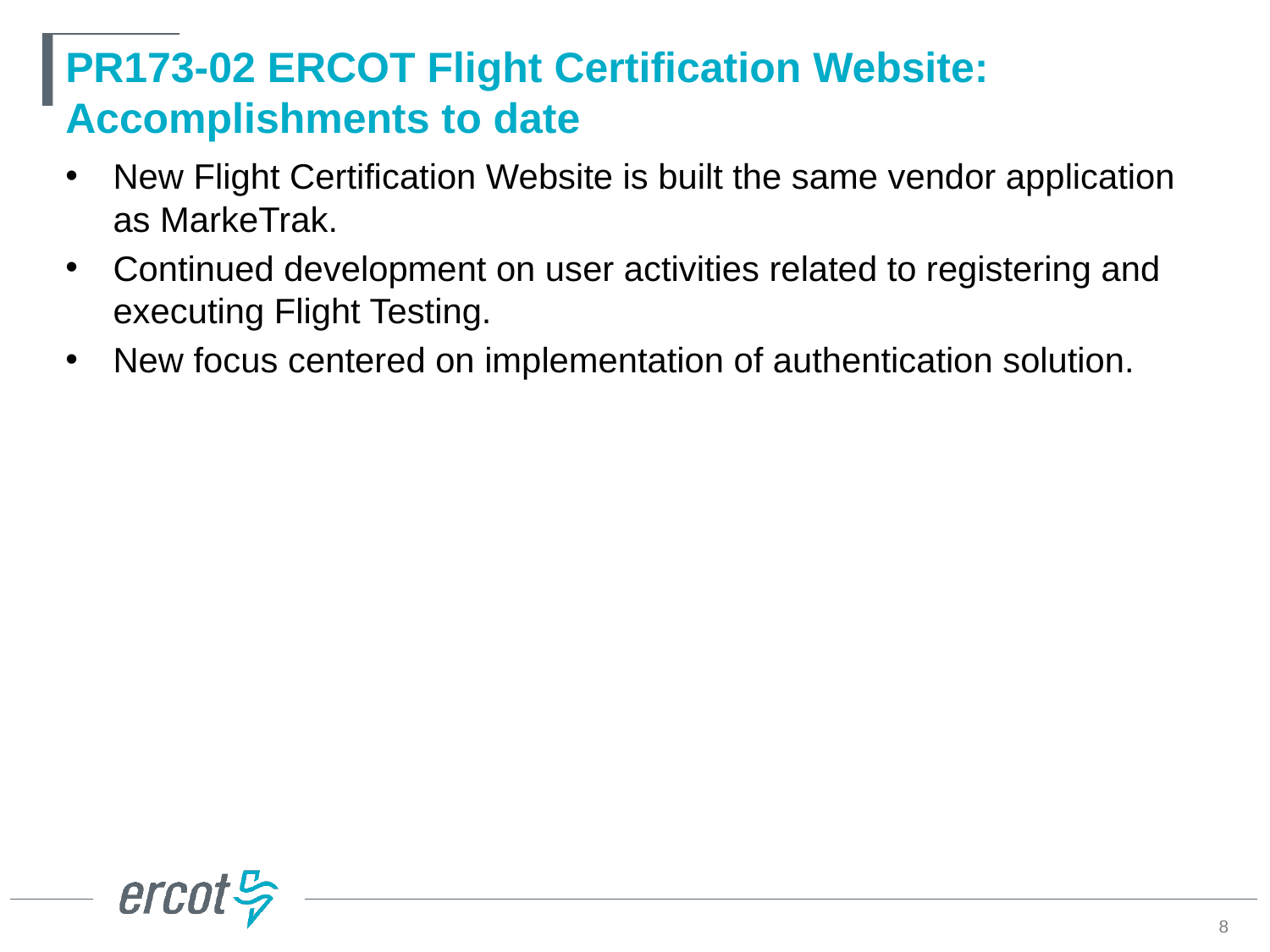

# PR173-02 ERCOT Flight Certification Website:  Accomplishments to date
New Flight Certification Website is built the same vendor application as MarkeTrak.
Continued development on user activities related to registering and executing Flight Testing.
New focus centered on implementation of authentication solution.